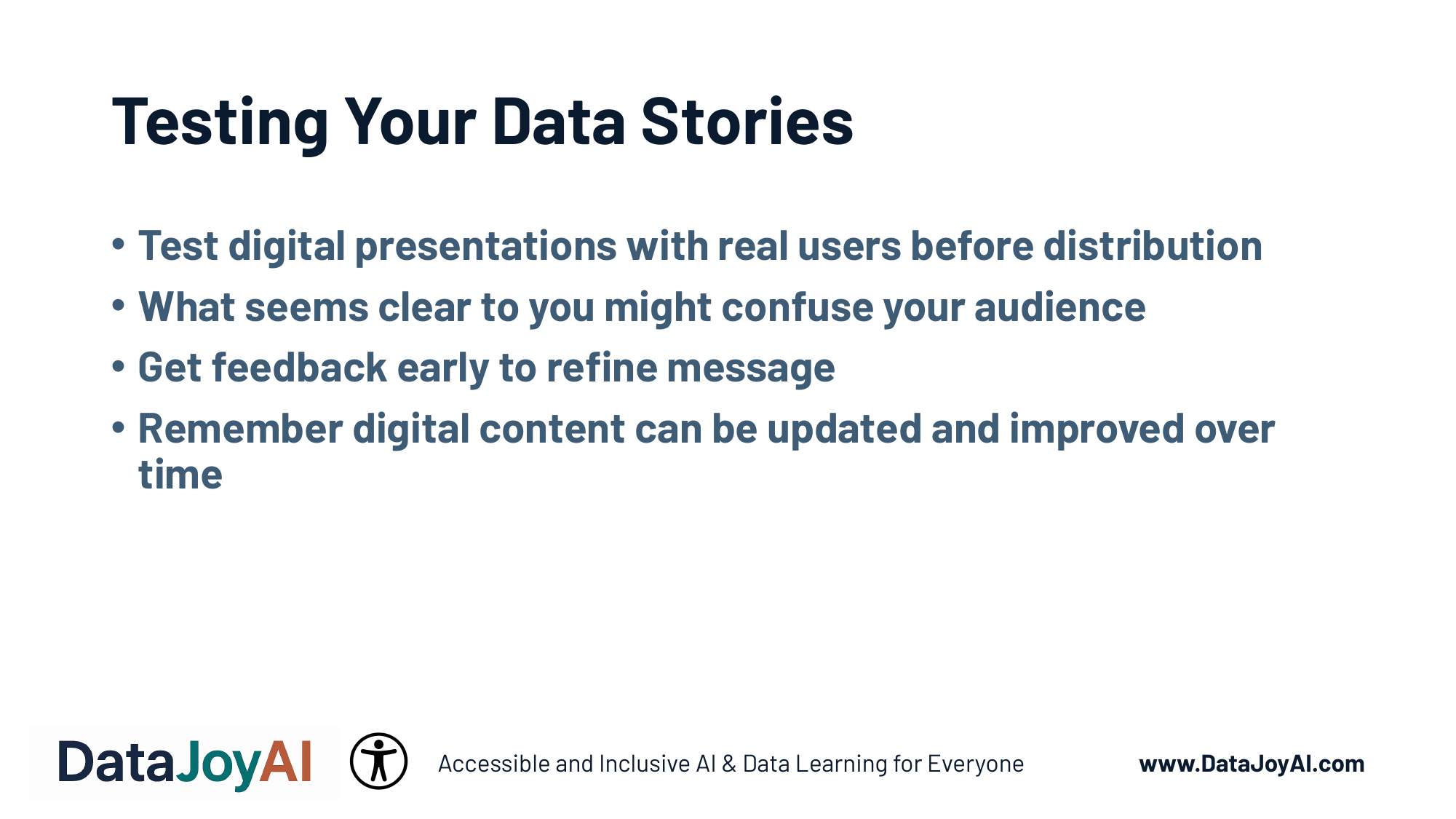

# Testing Your Data Stories
Test digital presentations with real users before distribution
What seems clear to you might confuse your audience
Get feedback early to refine message
Remember digital content can be updated and improved over time